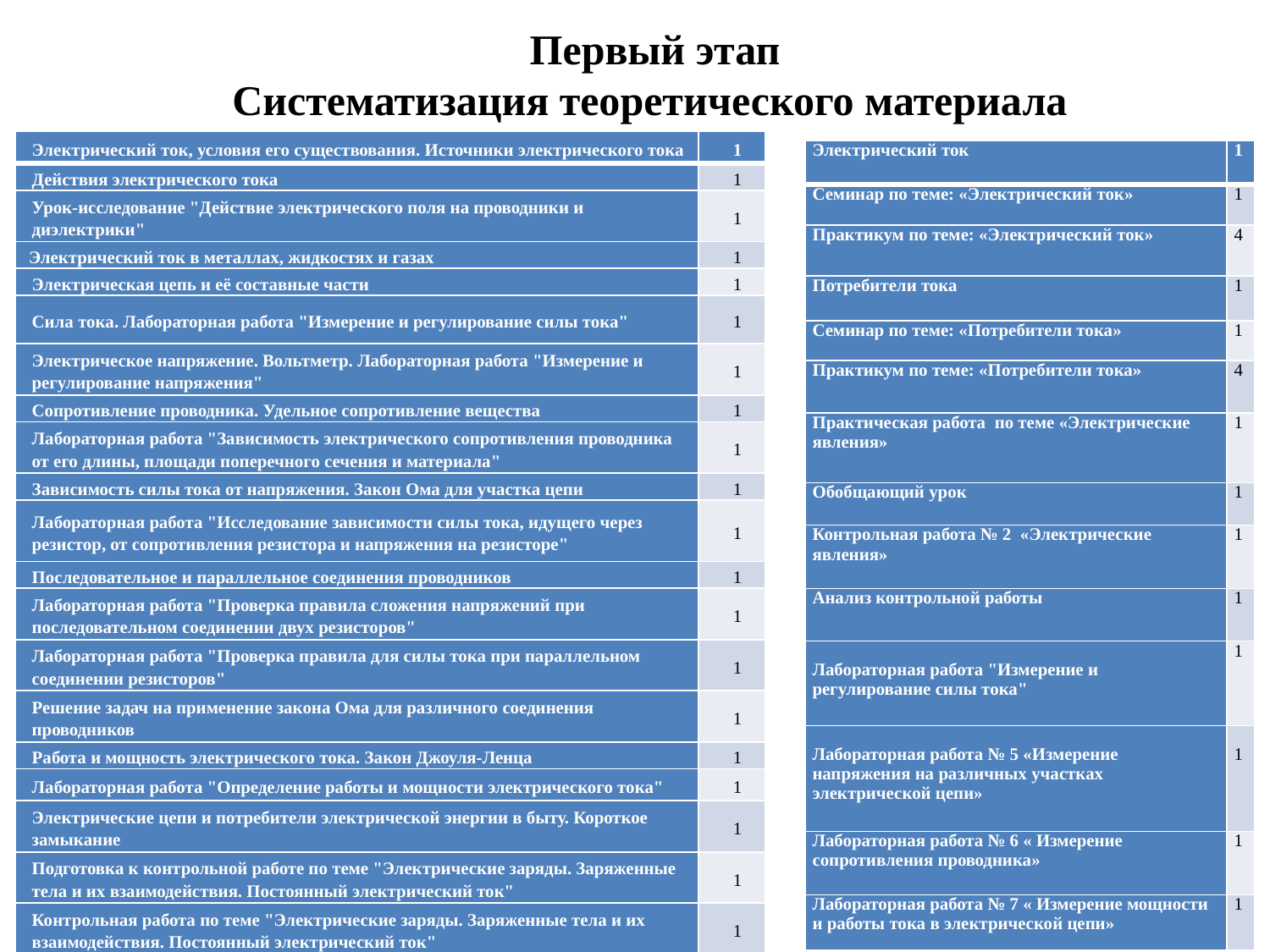

Первый этап
Систематизация теоретического материала
| Электрический ток, условия его существования. Источники электрического тока | 1 |
| --- | --- |
| Действия электрического тока | 1 |
| Урок-исследование "Действие электрического поля на проводники и диэлектрики" | 1 |
| Электрический ток в металлах, жидкостях и газах | 1 |
| Электрическая цепь и её составные части | 1 |
| Сила тока. Лабораторная работа "Измерение и регулирование силы тока" | 1 |
| Электрическое напряжение. Вольтметр. Лабораторная работа "Измерение и регулирование напряжения" | 1 |
| Сопротивление проводника. Удельное сопротивление вещества | 1 |
| Лабораторная работа "Зависимость электрического сопротивления проводника от его длины, площади поперечного сечения и материала" | 1 |
| Зависимость силы тока от напряжения. Закон Ома для участка цепи | 1 |
| Лабораторная работа "Исследование зависимости силы тока, идущего через резистор, от сопротивления резистора и напряжения на резисторе" | 1 |
| Последовательное и параллельное соединения проводников | 1 |
| Лабораторная работа "Проверка правила сложения напряжений при последовательном соединении двух резисторов" | 1 |
| Лабораторная работа "Проверка правила для силы тока при параллельном соединении резисторов" | 1 |
| Решение задач на применение закона Ома для различного соединения проводников | 1 |
| Работа и мощность электрического тока. Закон Джоуля-Ленца | 1 |
| Лабораторная работа "Определение работы и мощности электрического тока" | 1 |
| Электрические цепи и потребители электрической энергии в быту. Короткое замыкание | 1 |
| Подготовка к контрольной работе по теме "Электрические заряды. Заряженные тела и их взаимодействия. Постоянный электрический ток" | 1 |
| Контрольная работа по теме "Электрические заряды. Заряженные тела и их взаимодействия. Постоянный электрический ток" | 1 |
| Электрический ток | 1 |
| --- | --- |
| Семинар по теме: «Электрический ток» | 1 |
| Практикум по теме: «Электрический ток» | 4 |
| Потребители тока | 1 |
| Семинар по теме: «Потребители тока» | 1 |
| Практикум по теме: «Потребители тока» | 4 |
| Практическая работа по теме «Электрические явления» | 1 |
| Обобщающий урок | 1 |
| Контрольная работа № 2 «Электрические явления» | 1 |
| Анализ контрольной работы | 1 |
| Лабораторная работа "Измерение и регулирование силы тока" | 1 |
| Лабораторная работа № 5 «Измерение напряжения на различных участках электрической цепи» | 1 |
| Лабораторная работа № 6 « Измерение сопротивления проводника» | 1 |
| Лабораторная работа № 7 « Измерение мощности и работы тока в электрической цепи» | 1 |